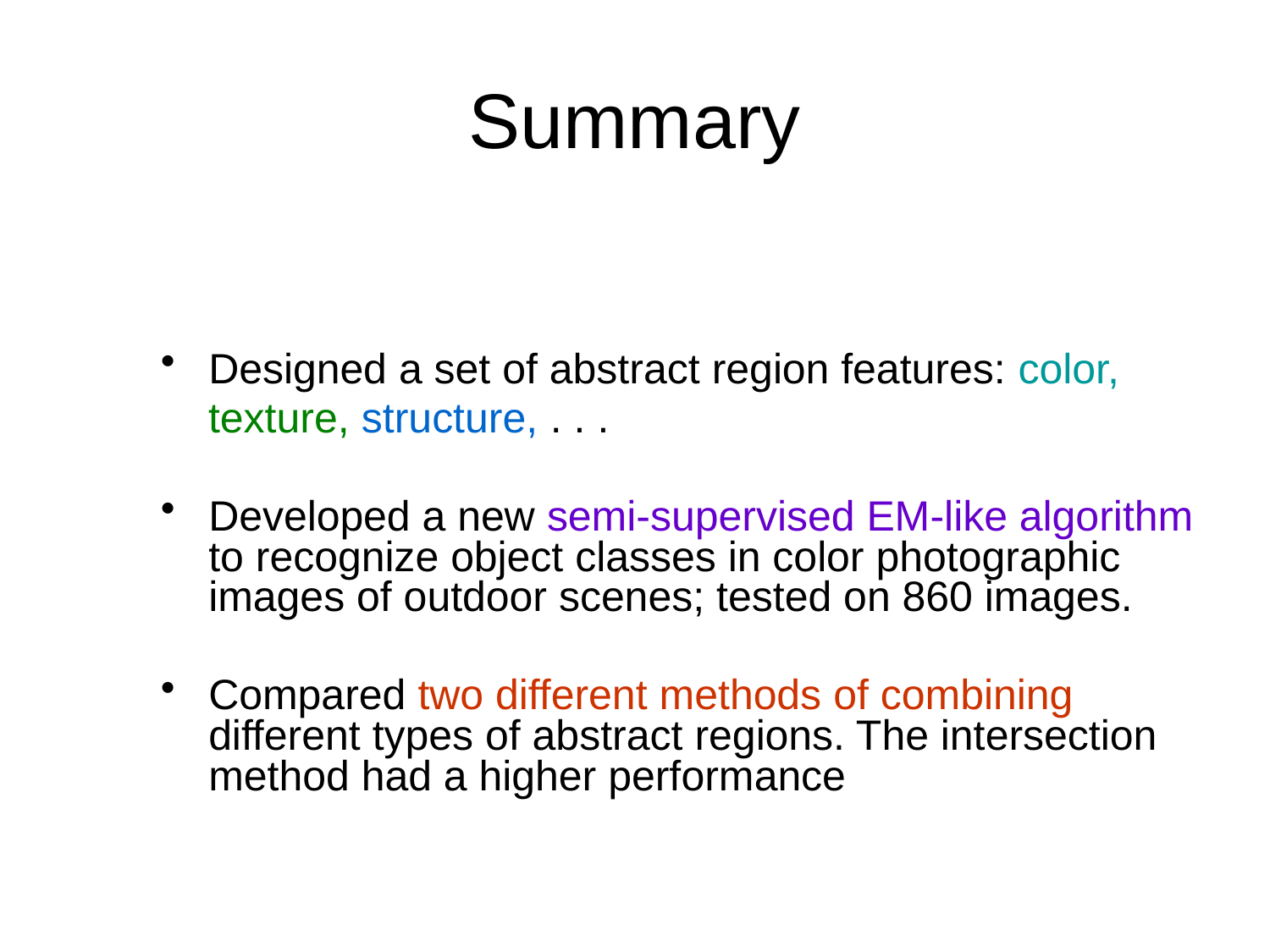

# Summary

Designed a set of abstract region features: color,
    texture, structure, . . .

Developed a new semi-supervised EM-like algorithm to recognize object classes in color photographic images of outdoor scenes; tested on 860 images.

Compared two different methods of combining different types of abstract regions. The intersection method had a higher performance